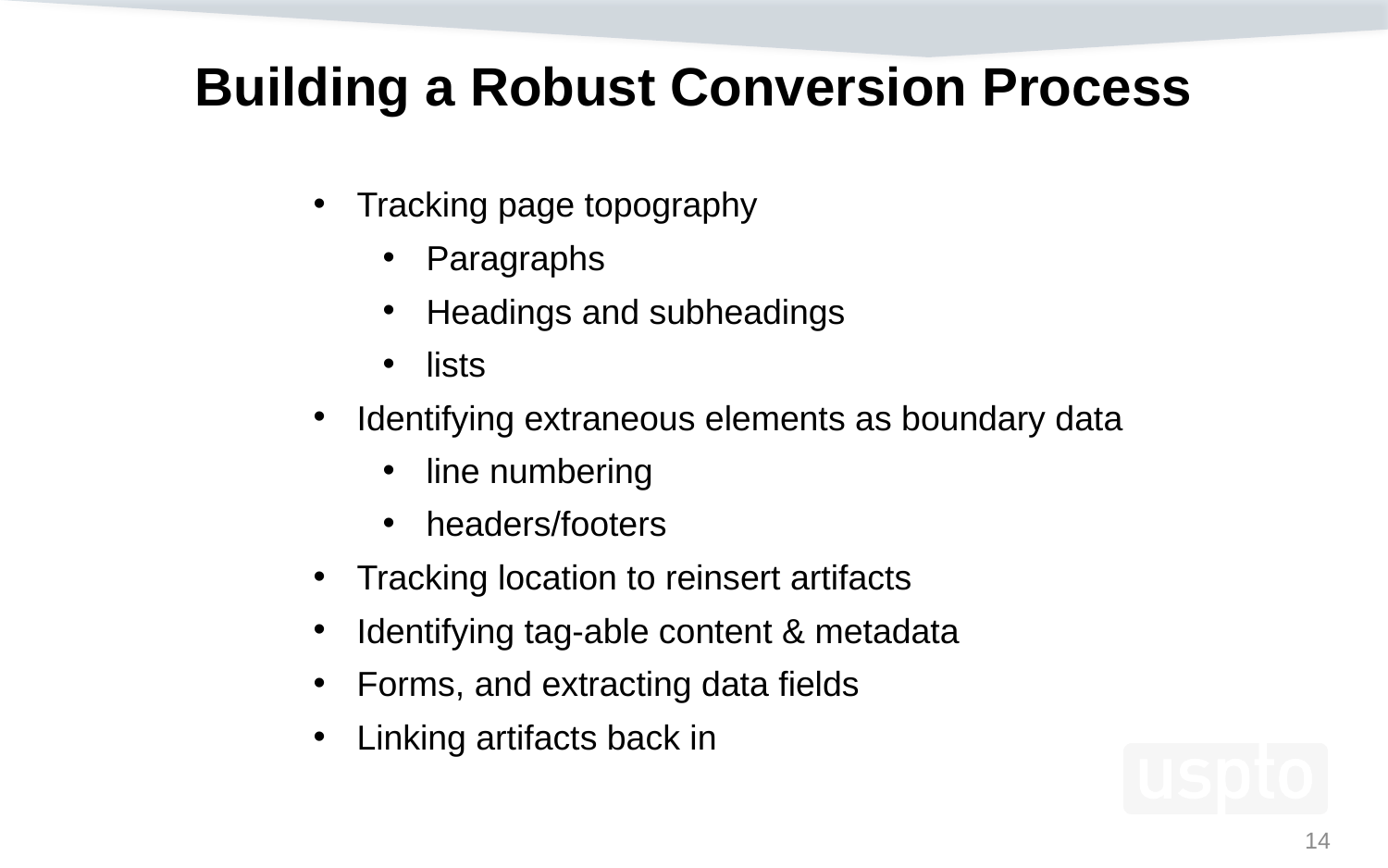

# Building a Robust Conversion Process
Tracking page topography
Paragraphs
Headings and subheadings
lists
Identifying extraneous elements as boundary data
line numbering
headers/footers
Tracking location to reinsert artifacts
Identifying tag-able content & metadata
Forms, and extracting data fields
Linking artifacts back in
14